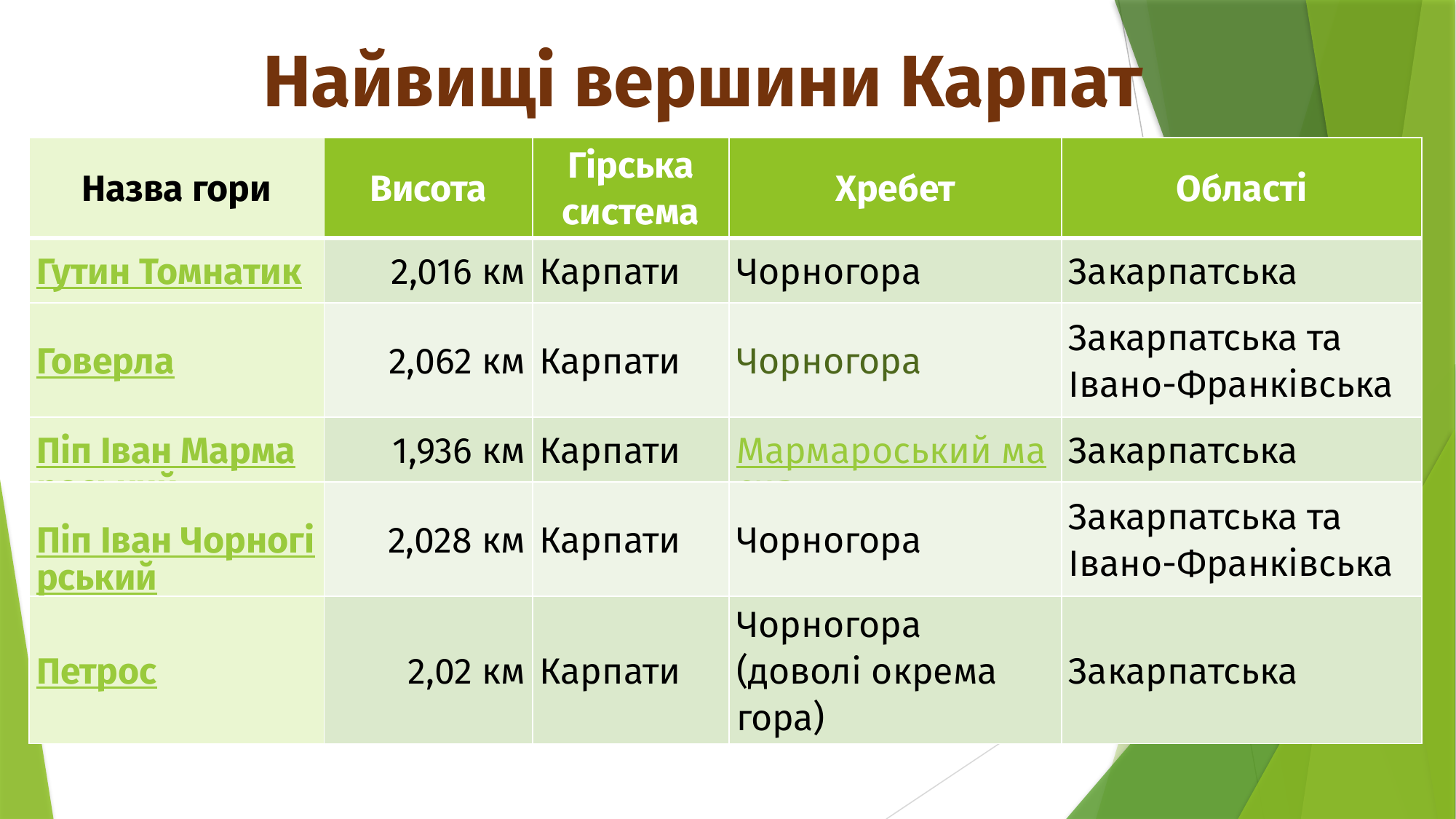

# Найвищі вершини Карпат
| Назва гори | Висота | Гірська система | Хребет | Області |
| --- | --- | --- | --- | --- |
| Гутин Томнатик | 2,016 км | Карпати | Чорногора | Закарпатська |
| Говерла | 2,062 км | Карпати | Чорногора | Закарпатська та Івано-Франківська |
| Піп Іван Мармароський | 1,936 км | Карпати | Мармароський масив | Закарпатська |
| Піп Іван Чорногірський | 2,028 км | Карпати | Чорногора | Закарпатська та Івано-Франківська |
| Петрос | 2,02 км | Карпати | Чорногора (доволі окрема гора) | Закарпатська |